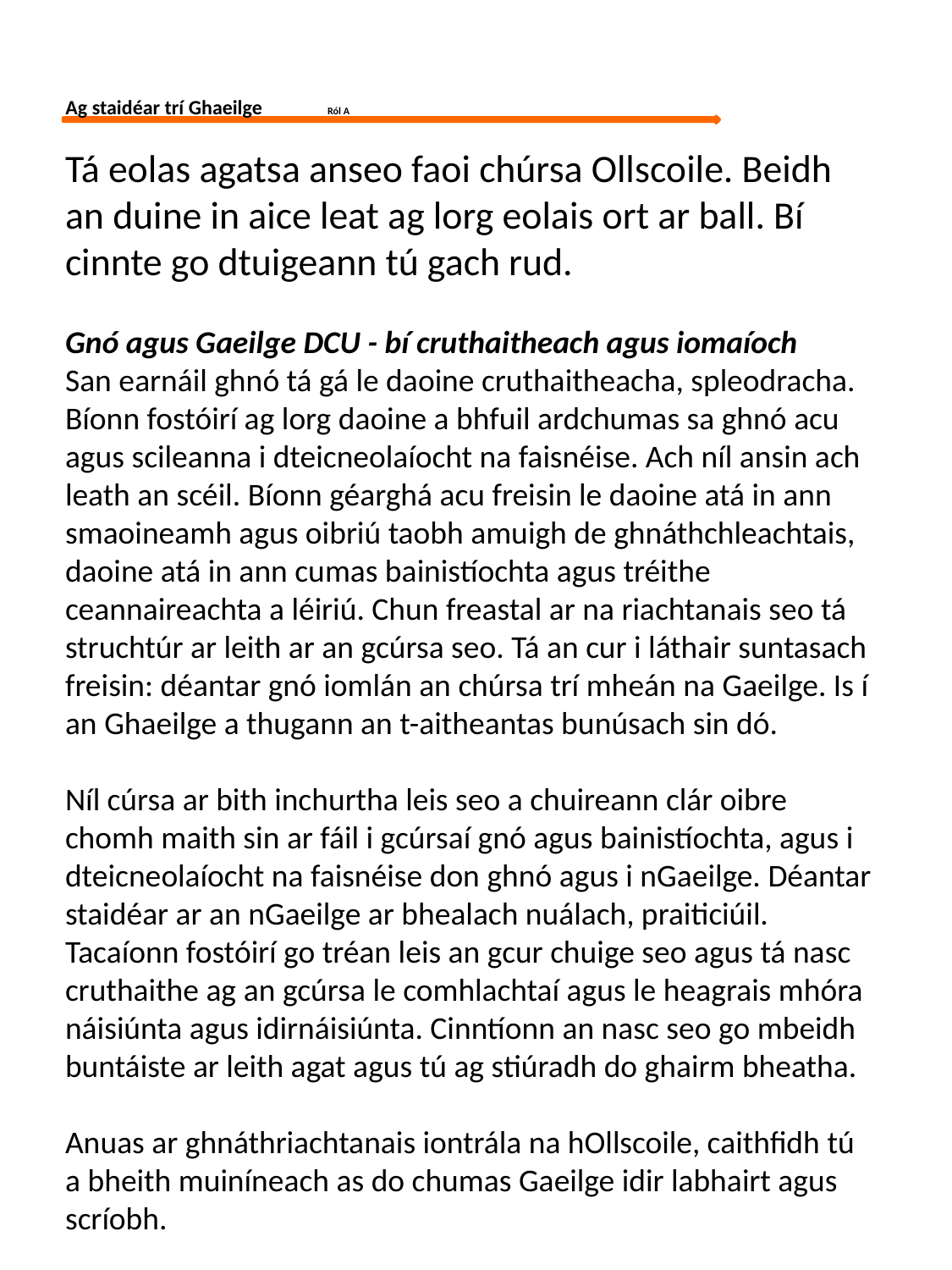

Ag staidéar trí Ghaeilge              Ról A

Tá eolas agatsa anseo faoi chúrsa Ollscoile. Beidh an duine in aice leat ag lorg eolais ort ar ball. Bí cinnte go dtuigeann tú gach rud.

Gnó agus Gaeilge DCU - bí cruthaitheach agus iomaíoch
San earnáil ghnó tá gá le daoine cruthaitheacha, spleodracha. Bíonn fostóirí ag lorg daoine a bhfuil ardchumas sa ghnó acu agus scileanna i dteicneolaíocht na faisnéise. Ach níl ansin ach leath an scéil. Bíonn géarghá acu freisin le daoine atá in ann smaoineamh agus oibriú taobh amuigh de ghnáthchleachtais, daoine atá in ann cumas bainistíochta agus tréithe ceannaireachta a léiriú. Chun freastal ar na riachtanais seo tá struchtúr ar leith ar an gcúrsa seo. Tá an cur i láthair suntasach freisin: déantar gnó iomlán an chúrsa trí mheán na Gaeilge. Is í an Ghaeilge a thugann an t-aitheantas bunúsach sin dó.

Níl cúrsa ar bith inchurtha leis seo a chuireann clár oibre chomh maith sin ar fáil i gcúrsaí gnó agus bainistíochta, agus i dteicneolaíocht na faisnéise don ghnó agus i nGaeilge. Déantar staidéar ar an nGaeilge ar bhealach nuálach, praiticiúil. Tacaíonn fostóirí go tréan leis an gcur chuige seo agus tá nasc cruthaithe ag an gcúrsa le comhlachtaí agus le heagrais mhóra náisiúnta agus idirnáisiúnta. Cinntíonn an nasc seo go mbeidh buntáiste ar leith agat agus tú ag stiúradh do ghairm bheatha.

Anuas ar ghnáthriachtanais iontrála na hOllscoile, caithfidh tú a bheith muiníneach as do chumas Gaeilge idir labhairt agus scríobh.